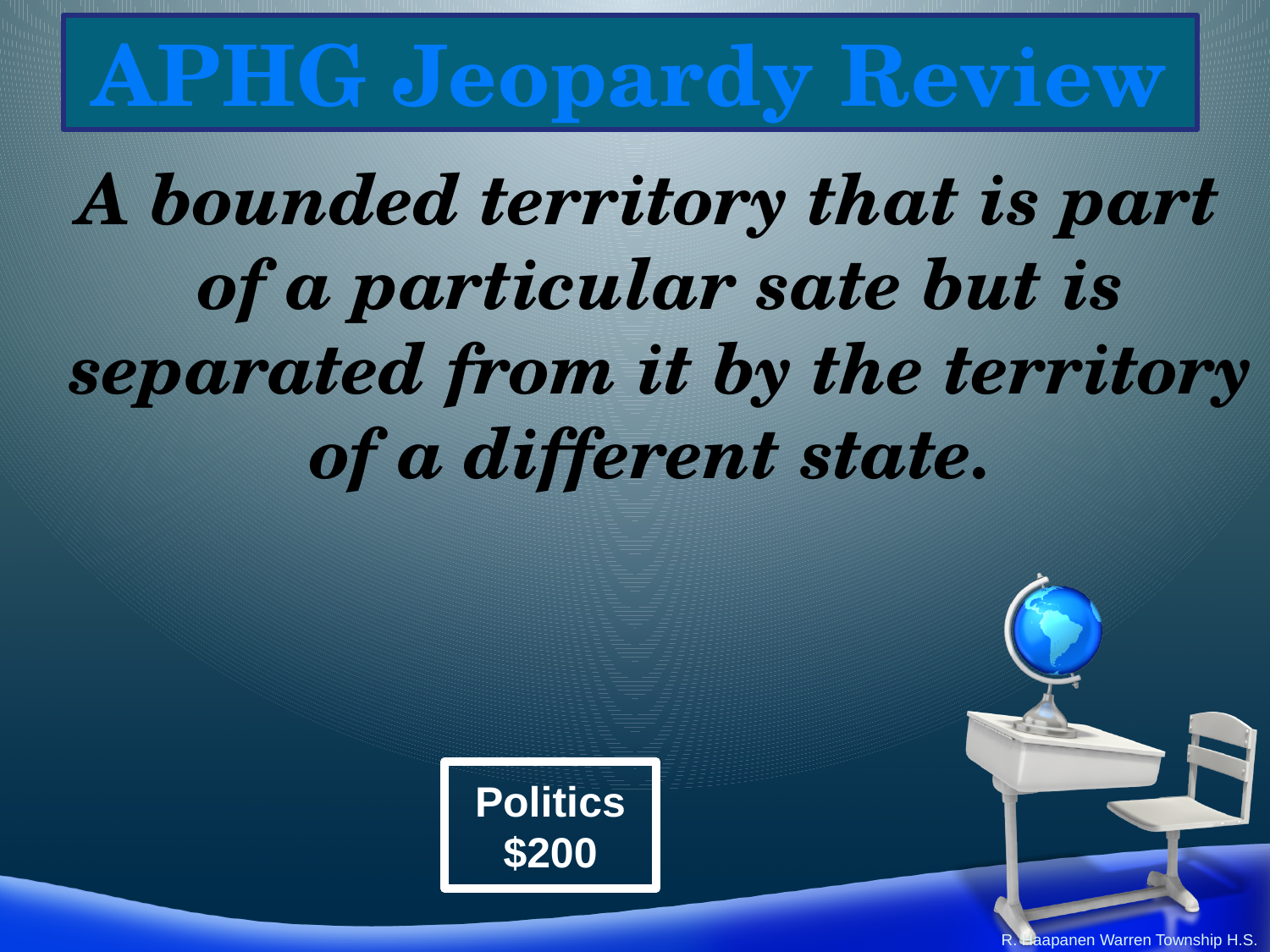

A bounded territory that is part of a particular sate but is separated from it by the territory of a different state.
Politics
$200
R. Haapanen Warren Township H.S.